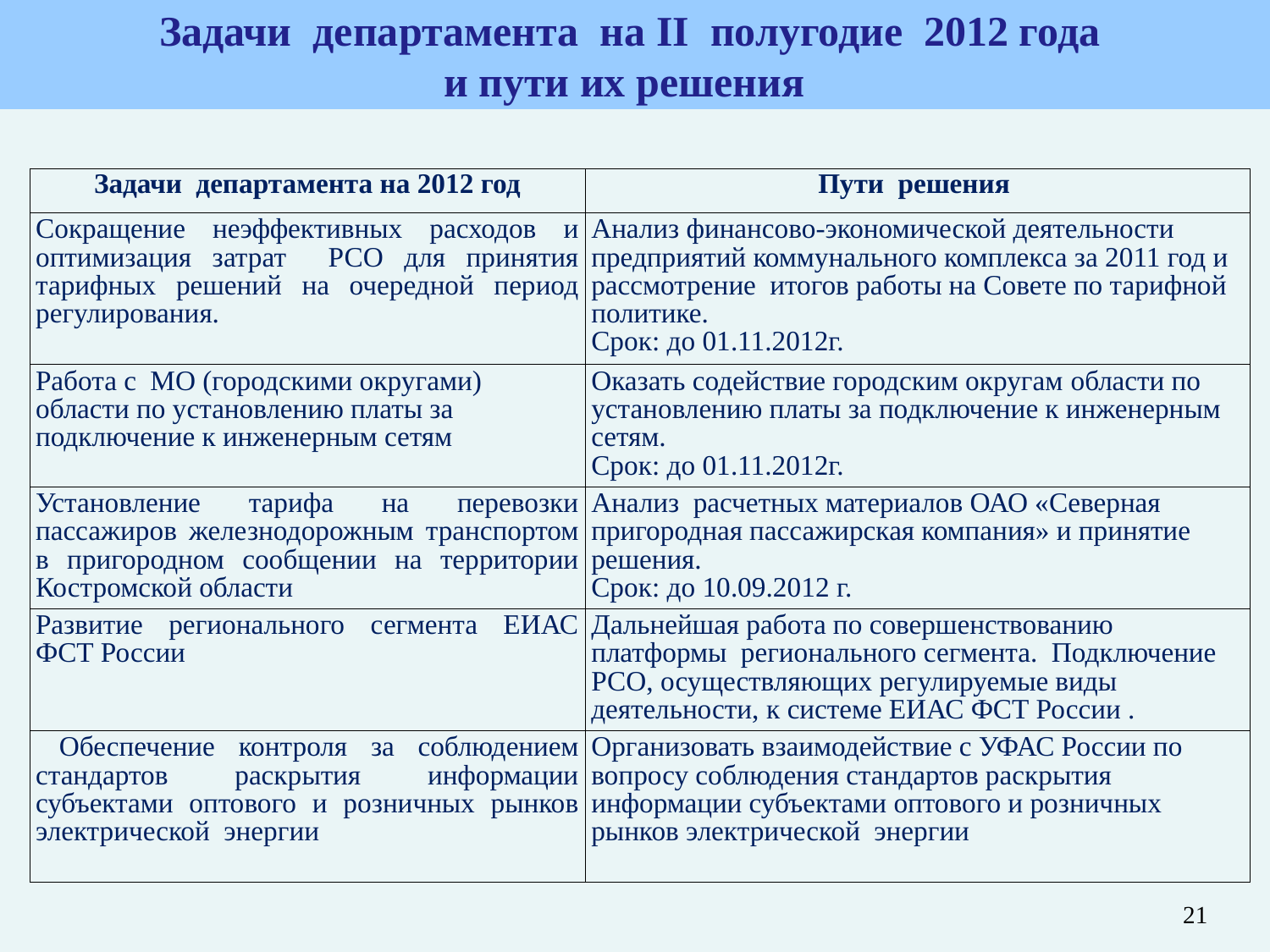

Задачи  департамента  на II  полугодие  2012 года
и пути их решения
| Задачи департамента на 2012 год | Пути решения |
| --- | --- |
| Сокращение неэффективных расходов и оптимизация затрат РСО для принятия тарифных решений на очередной период регулирования. | Анализ финансово-экономической деятельности предприятий коммунального комплекса за 2011 год и рассмотрение итогов работы на Совете по тарифной политике. Срок: до 01.11.2012г. |
| Работа с МО (городскими округами) области по установлению платы за подключение к инженерным сетям | Оказать содействие городским округам области по установлению платы за подключение к инженерным сетям. Срок: до 01.11.2012г. |
| Установление тарифа на перевозки пассажиров железнодорожным транспортом в пригородном сообщении на территории Костромской области | Анализ расчетных материалов ОАО «Северная пригородная пассажирская компания» и принятие решения. Срок: до 10.09.2012 г. |
| Развитие регионального сегмента ЕИАС ФСТ России | Дальнейшая работа по совершенствованию платформы регионального сегмента. Подключение РСО, осуществляющих регулируемые виды деятельности, к системе ЕИАС ФСТ России . |
| Обеспечение контроля за соблюдением стандартов раскрытия информации субъектами оптового и розничных рынков электрической энергии | Организовать взаимодействие с УФАС России по вопросу соблюдения стандартов раскрытия информации субъектами оптового и розничных рынков электрической энергии |
21